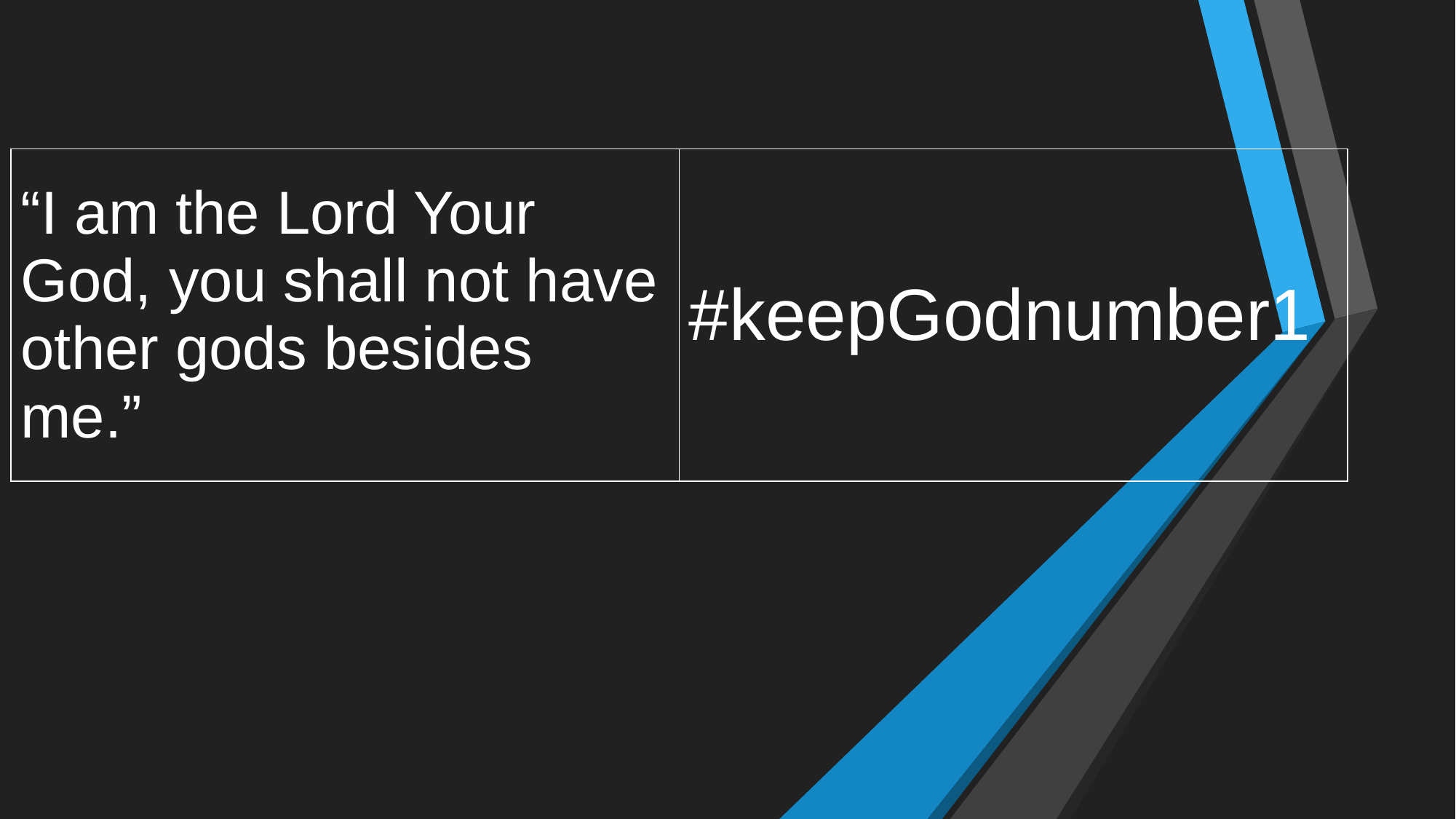

| “I am the Lord Your God, you shall not have other gods besides me.” | #keepGodnumber1 |
| --- | --- |